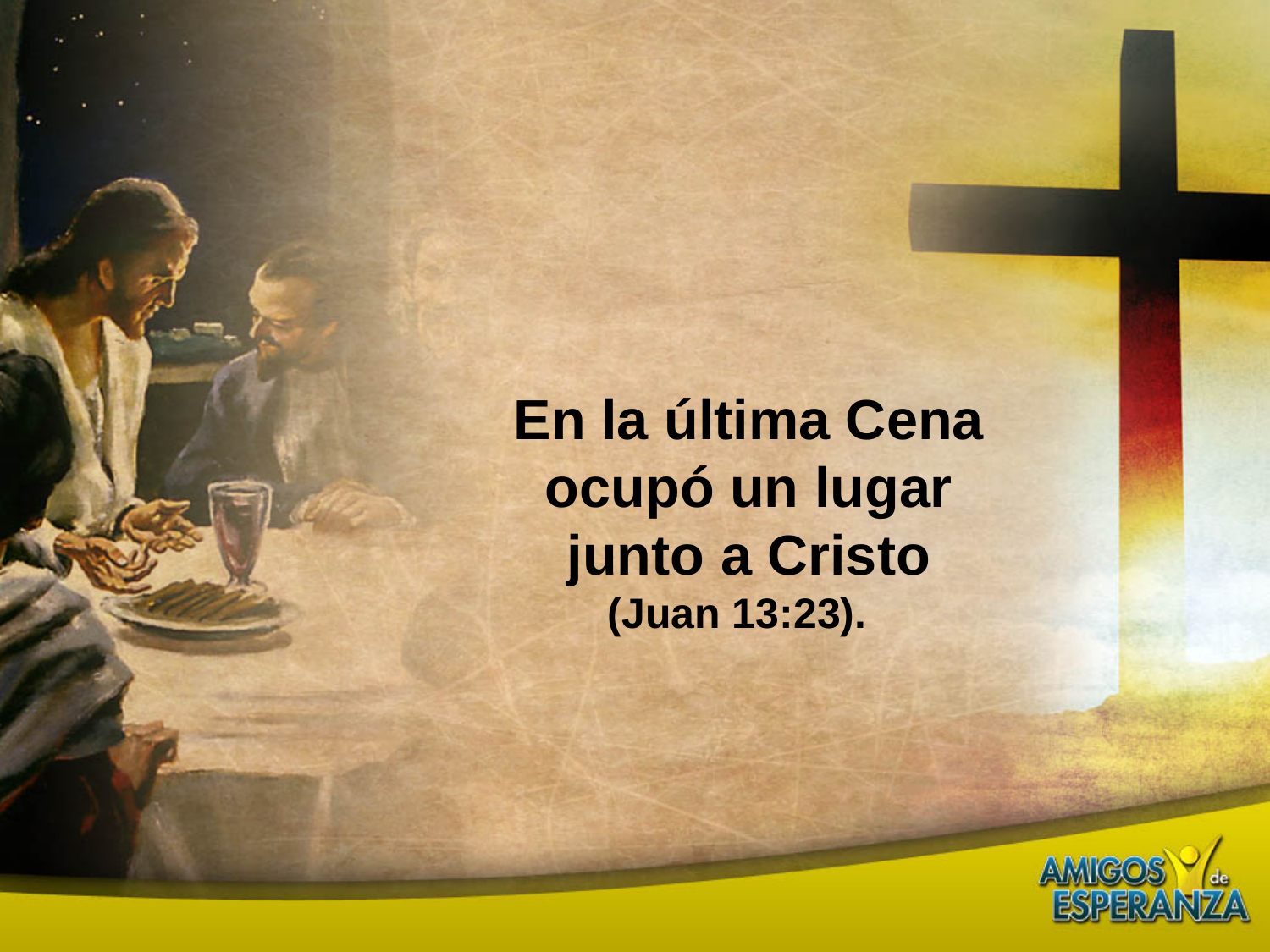

En la última Cena ocupó un lugar junto a Cristo
(Juan 13:23).